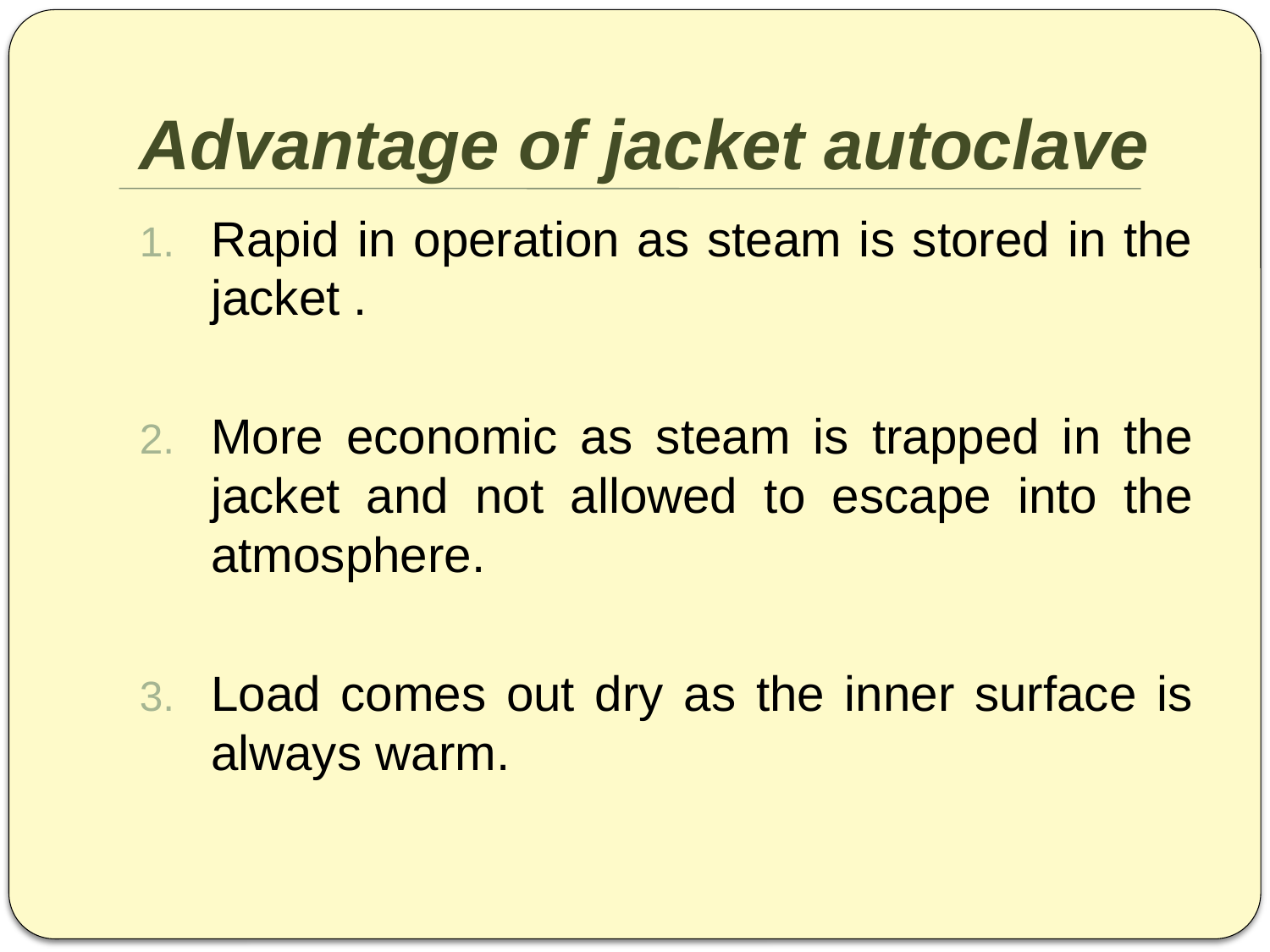

# Advantage of jacket autoclave
Rapid in operation as steam is stored in the jacket .

More economic as steam is trapped in the jacket and not allowed to escape into the atmosphere.

Load comes out dry as the inner surface is always warm.